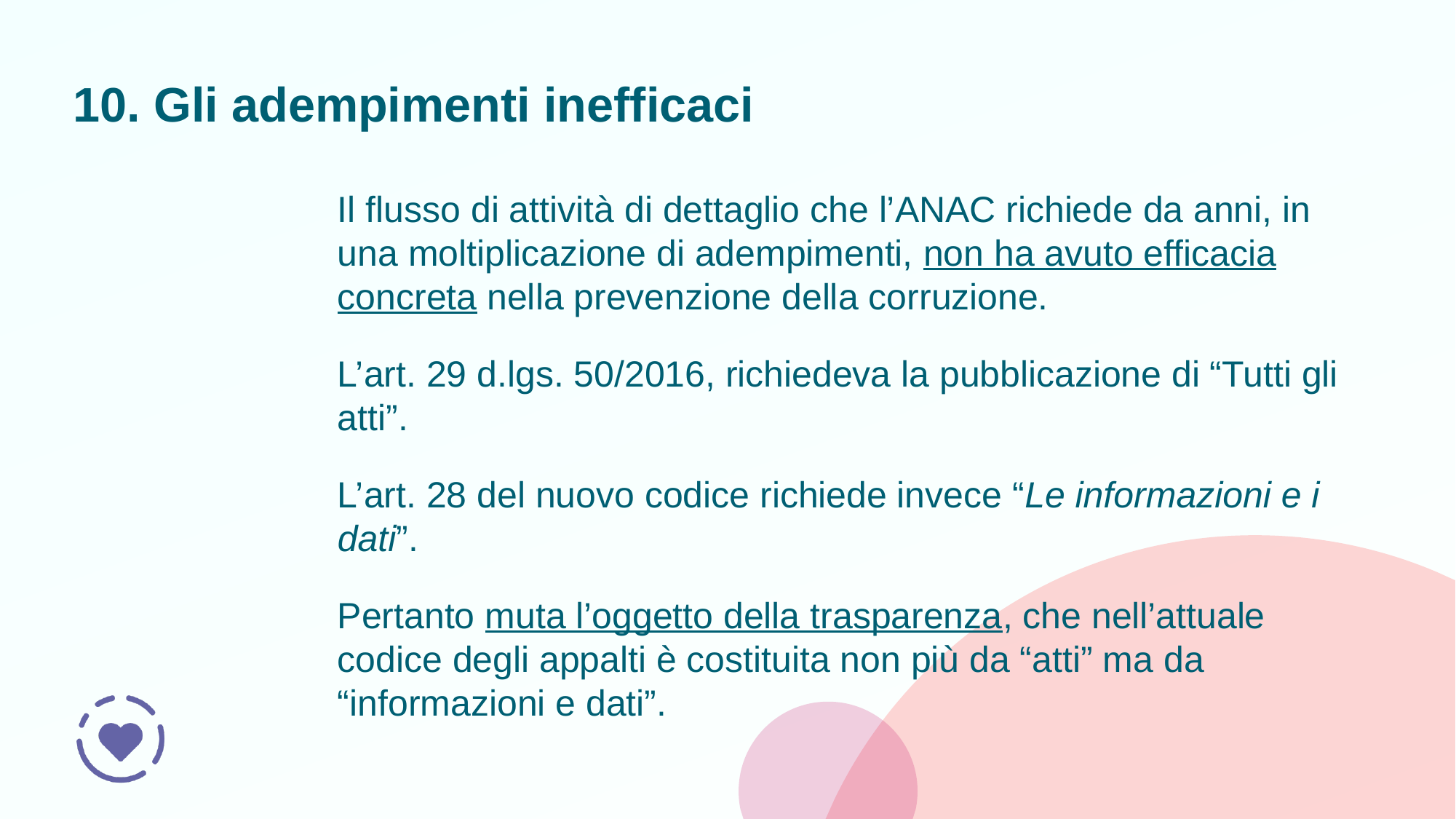

# 10. Gli adempimenti inefficaci
Il flusso di attività di dettaglio che l’ANAC richiede da anni, in una moltiplicazione di adempimenti, non ha avuto efficacia concreta nella prevenzione della corruzione.
L’art. 29 d.lgs. 50/2016, richiedeva la pubblicazione di “Tutti gli atti”.
L’art. 28 del nuovo codice richiede invece “Le informazioni e i dati”.
Pertanto muta l’oggetto della trasparenza, che nell’attuale codice degli appalti è costituita non più da “atti” ma da “informazioni e dati”.